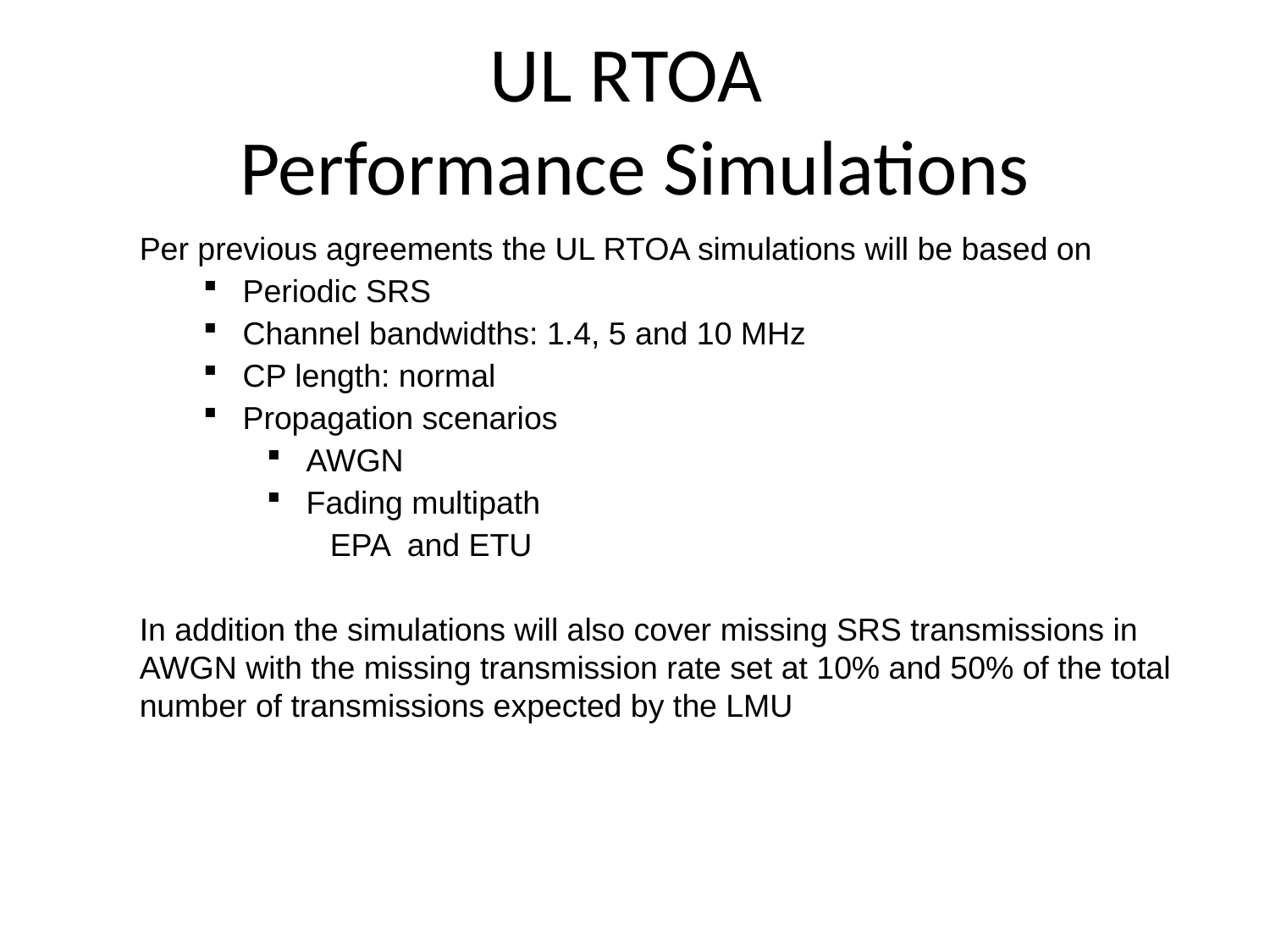

UL RTOA
Performance Simulations
Per previous agreements the UL RTOA simulations will be based on
Periodic SRS
Channel bandwidths: 1.4, 5 and 10 MHz
CP length: normal
Propagation scenarios
AWGN
Fading multipath
EPA  and ETU

In addition the simulations will also cover missing SRS transmissions in AWGN with the missing transmission rate set at 10% and 50% of the total number of transmissions expected by the LMU